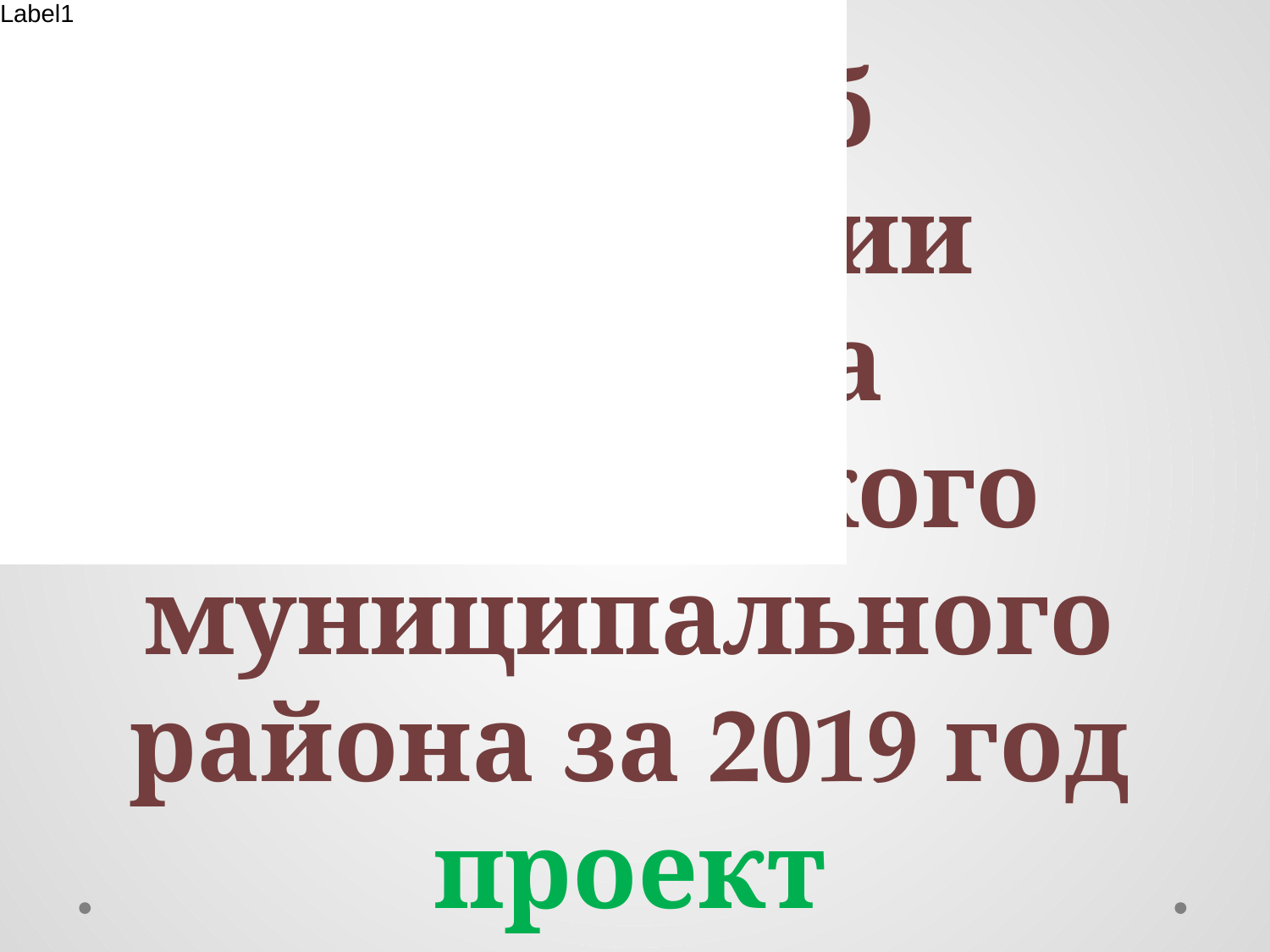

# Отчет об исполнении бюджета Малмыжского муниципального района за 2019 год проект